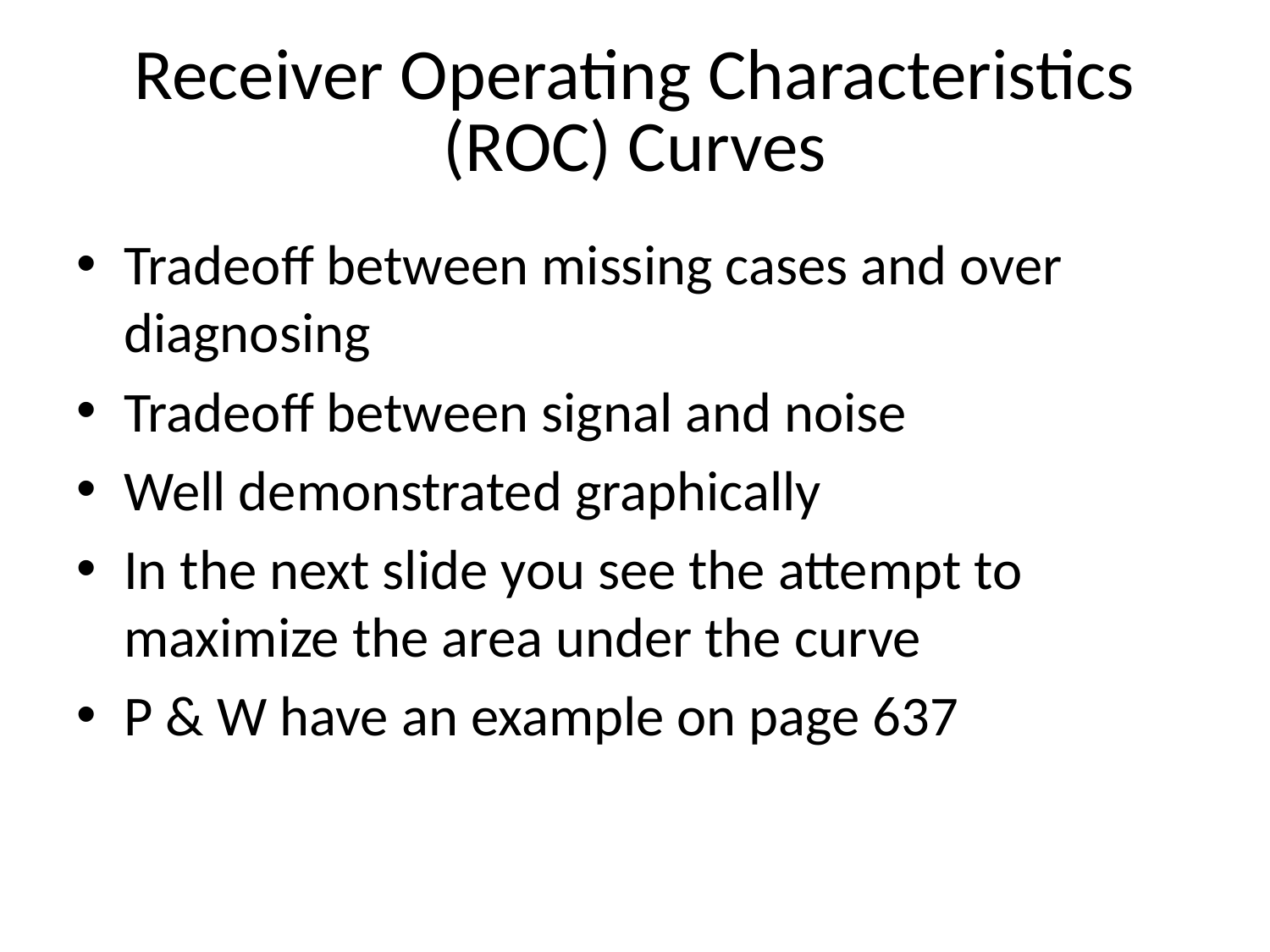

# Receiver Operating Characteristics (ROC) Curves
Tradeoff between missing cases and over diagnosing
Tradeoff between signal and noise
Well demonstrated graphically
In the next slide you see the attempt to maximize the area under the curve
P & W have an example on page 637